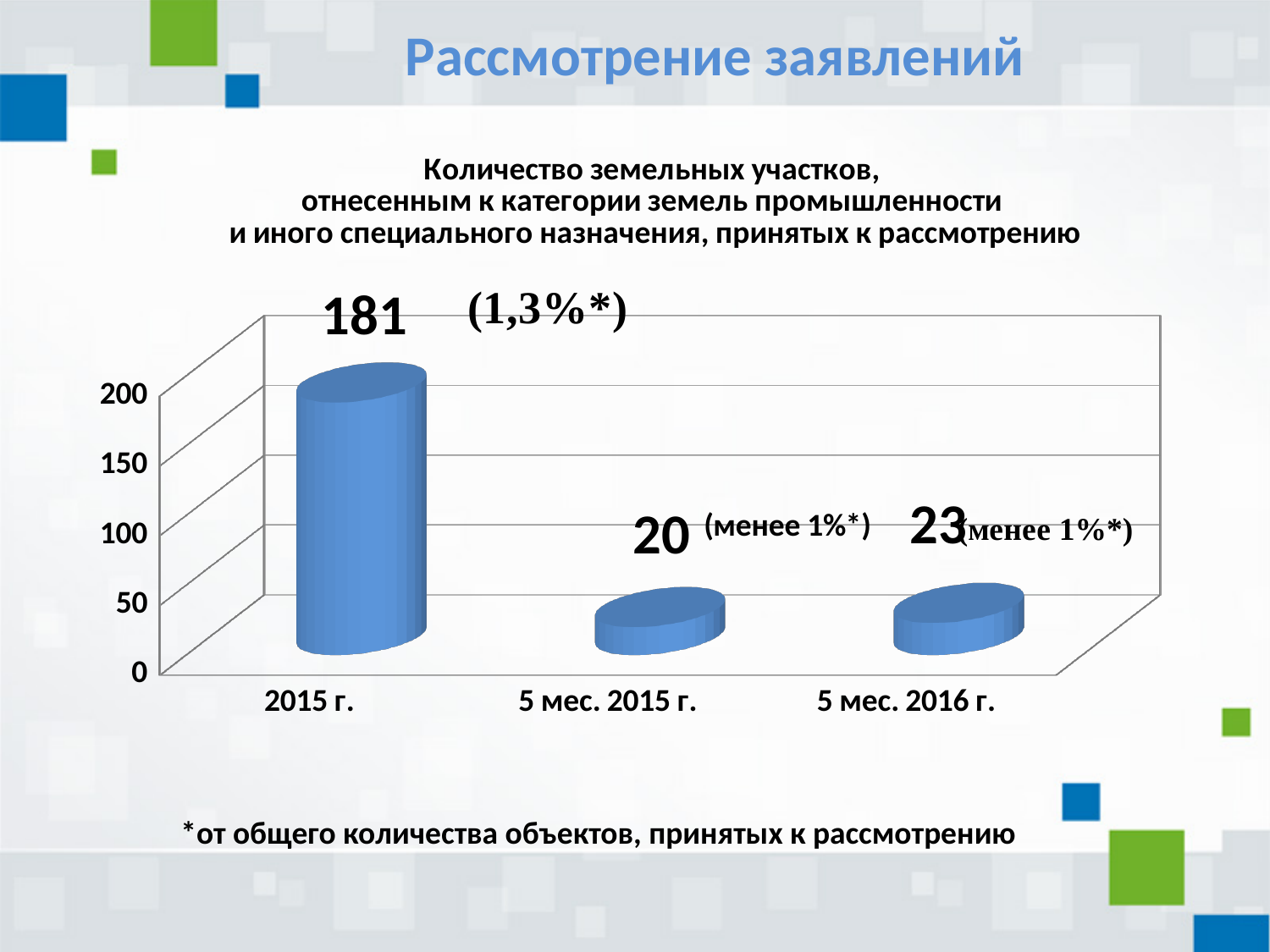

Рассмотрение заявлений

[unsupported chart]

*от общего количества объектов, принятых к рассмотрению